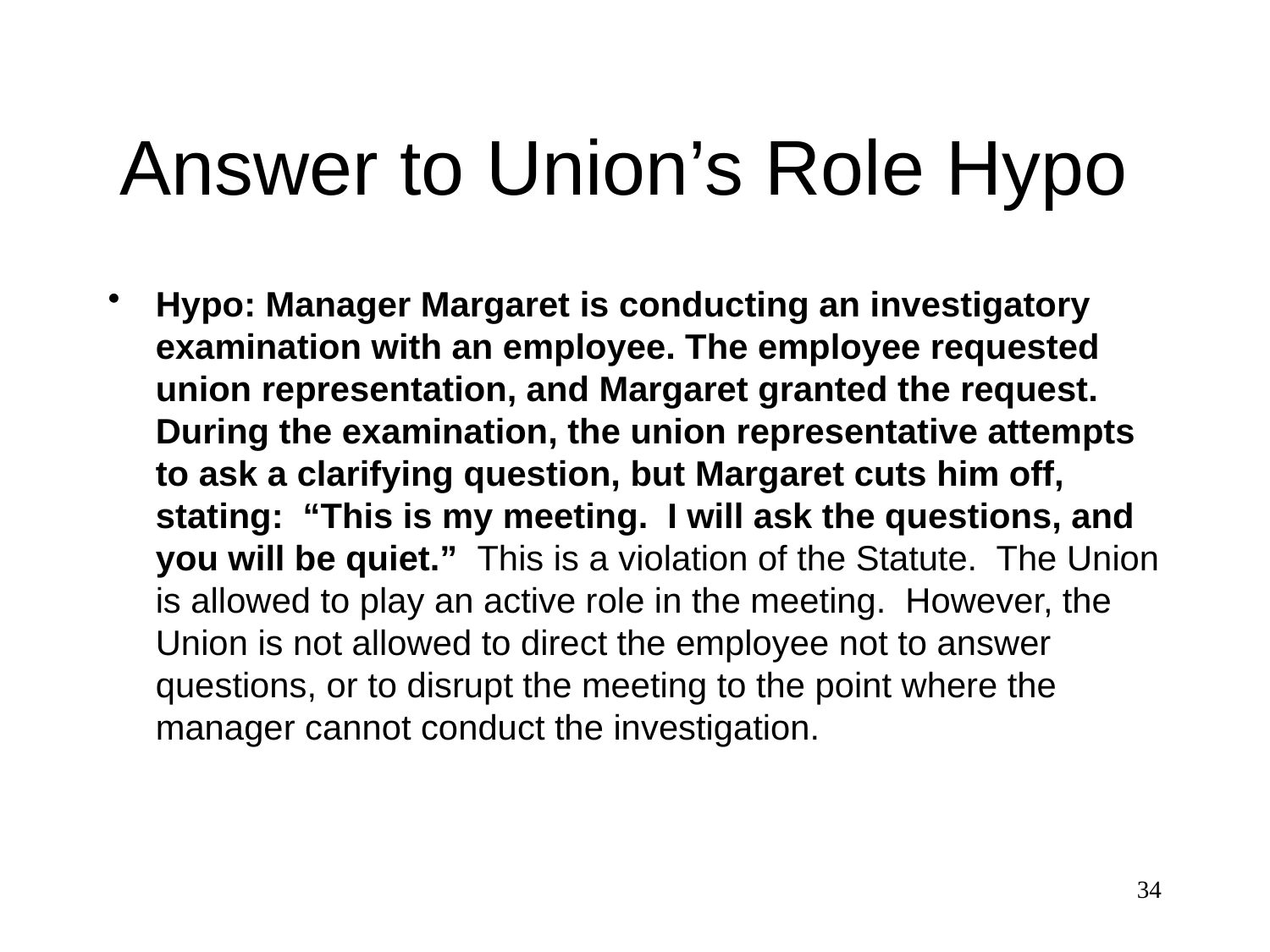

# Answer to Union’s Role Hypo
Hypo: Manager Margaret is conducting an investigatory examination with an employee. The employee requested union representation, and Margaret granted the request.  During the examination, the union representative attempts to ask a clarifying question, but Margaret cuts him off, stating:  “This is my meeting.  I will ask the questions, and you will be quiet.”  This is a violation of the Statute.  The Union is allowed to play an active role in the meeting.  However, the Union is not allowed to direct the employee not to answer questions, or to disrupt the meeting to the point where the manager cannot conduct the investigation.

34